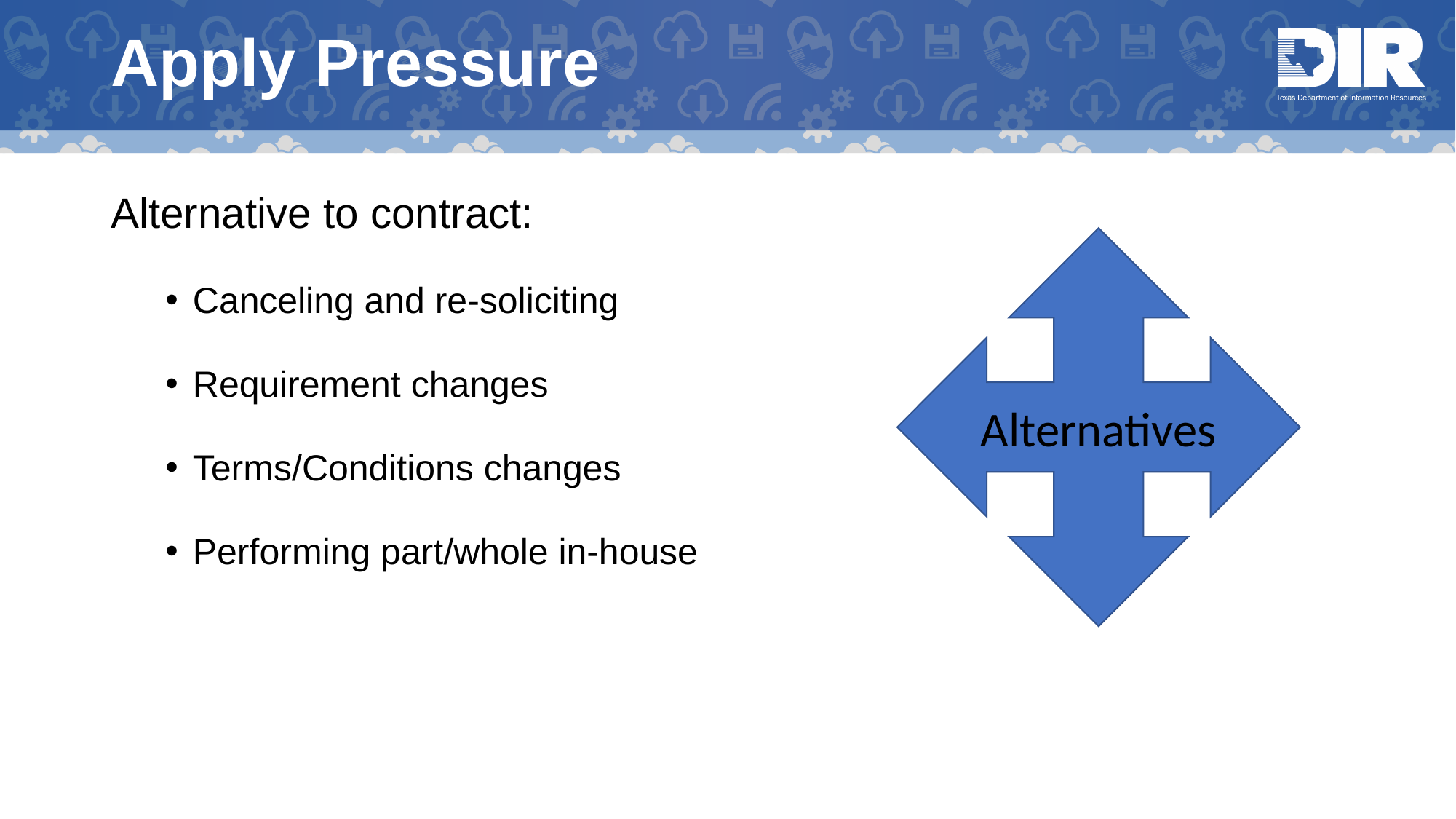

# Apply Pressure
Alternative to contract:
Canceling and re-soliciting
Requirement changes
Terms/Conditions changes
Performing part/whole in-house
Alternatives